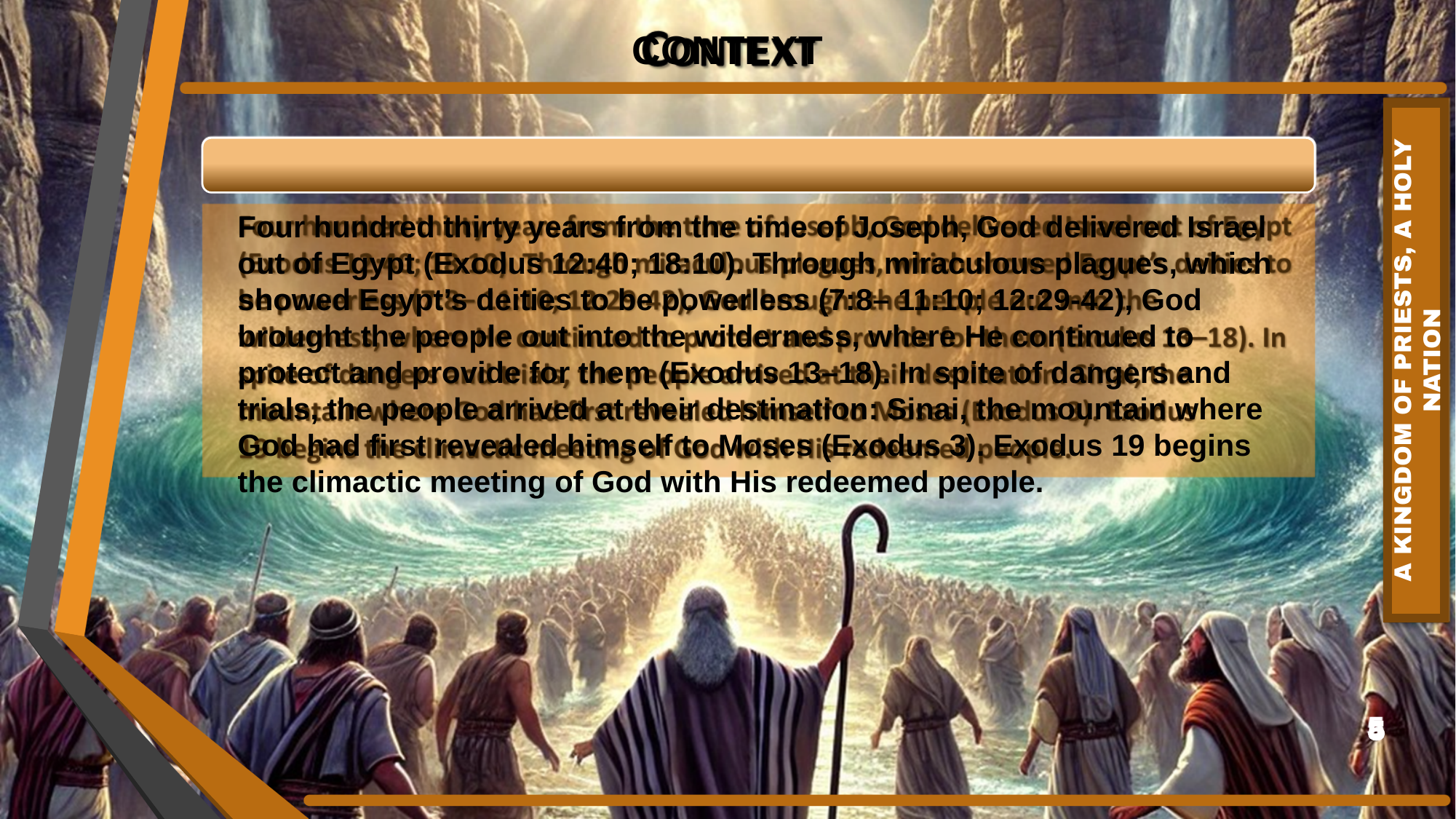

# Context
A Kingdom of Priests, A Holy Nation

Four hundred thirty years from the time of Joseph, God delivered Israel out of Egypt (Exodus 12:40; 18:10). Through miraculous plagues, which showed Egypt’s deities to be powerless (7:8– 11:10; 12:29-42), God brought the people out into the wilderness, where He continued to protect and provide for them (Exodus 13–18). In spite of dangers and trials, the people arrived at their destination: Sinai, the mountain where God had first revealed himself to Moses (Exodus 3). Exodus 19 begins the climactic meeting of God with His redeemed people.
5